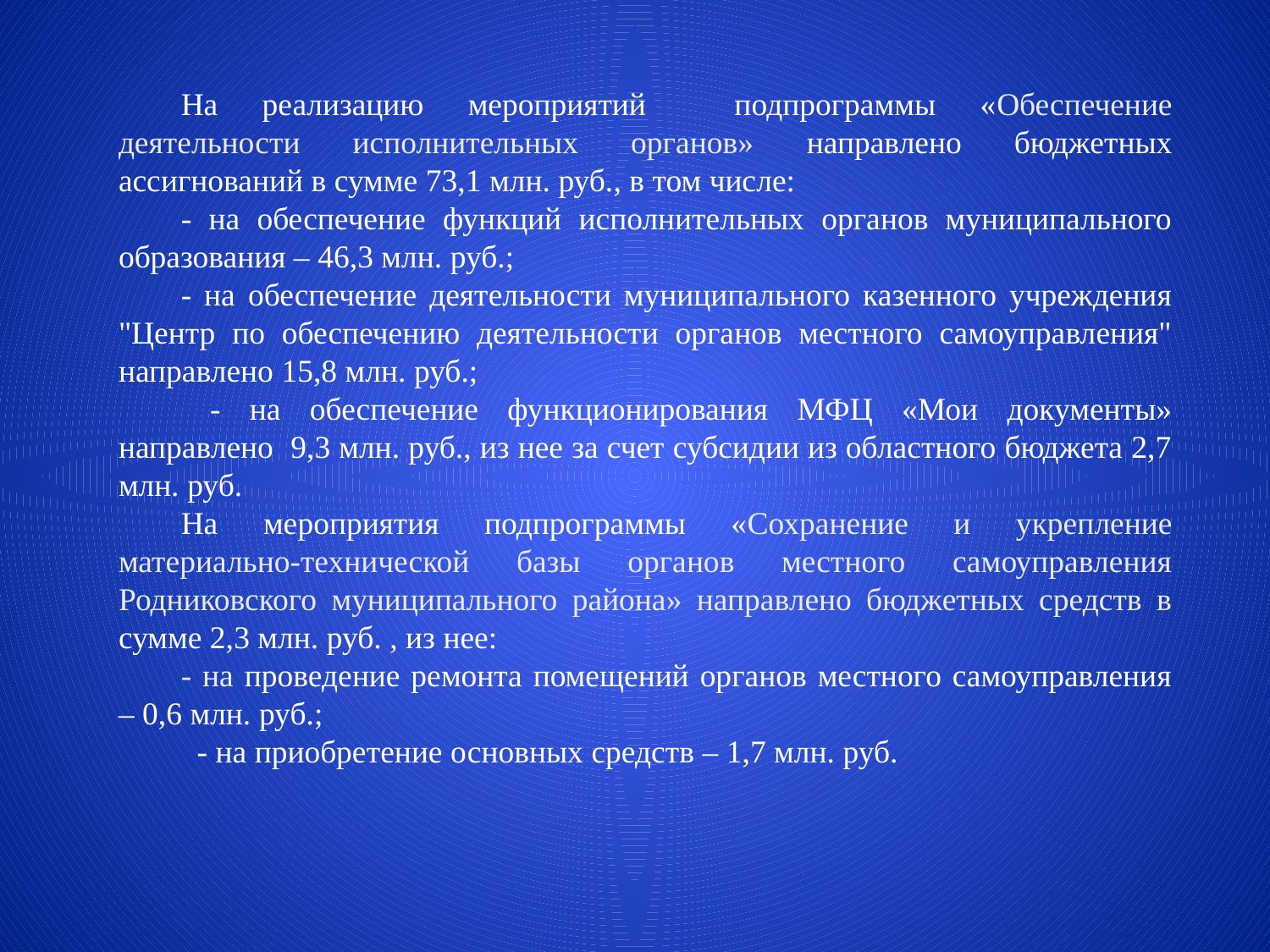

На реализацию мероприятий  подпрограммы «Обеспечение деятельности исполнительных органов» направлено бюджетных ассигнований в сумме 73,1 млн. руб., в том числе:
- на обеспечение функций исполнительных органов муниципального образования – 46,3 млн. руб.;
- на обеспечение деятельности муниципального казенного учреждения "Центр по обеспечению деятельности органов местного самоуправления" направлено 15,8 млн. руб.;
 - на обеспечение функционирования МФЦ «Мои документы» направлено  9,3 млн. руб., из нее за счет субсидии из областного бюджета 2,7 млн. руб.
На мероприятия подпрограммы «Сохранение и укрепление материально-технической базы органов местного самоуправления Родниковского муниципального района» направлено бюджетных средств в сумме 2,3 млн. руб. , из нее:
- на проведение ремонта помещений органов местного самоуправления – 0,6 млн. руб.;
  - на приобретение основных средств – 1,7 млн. руб.